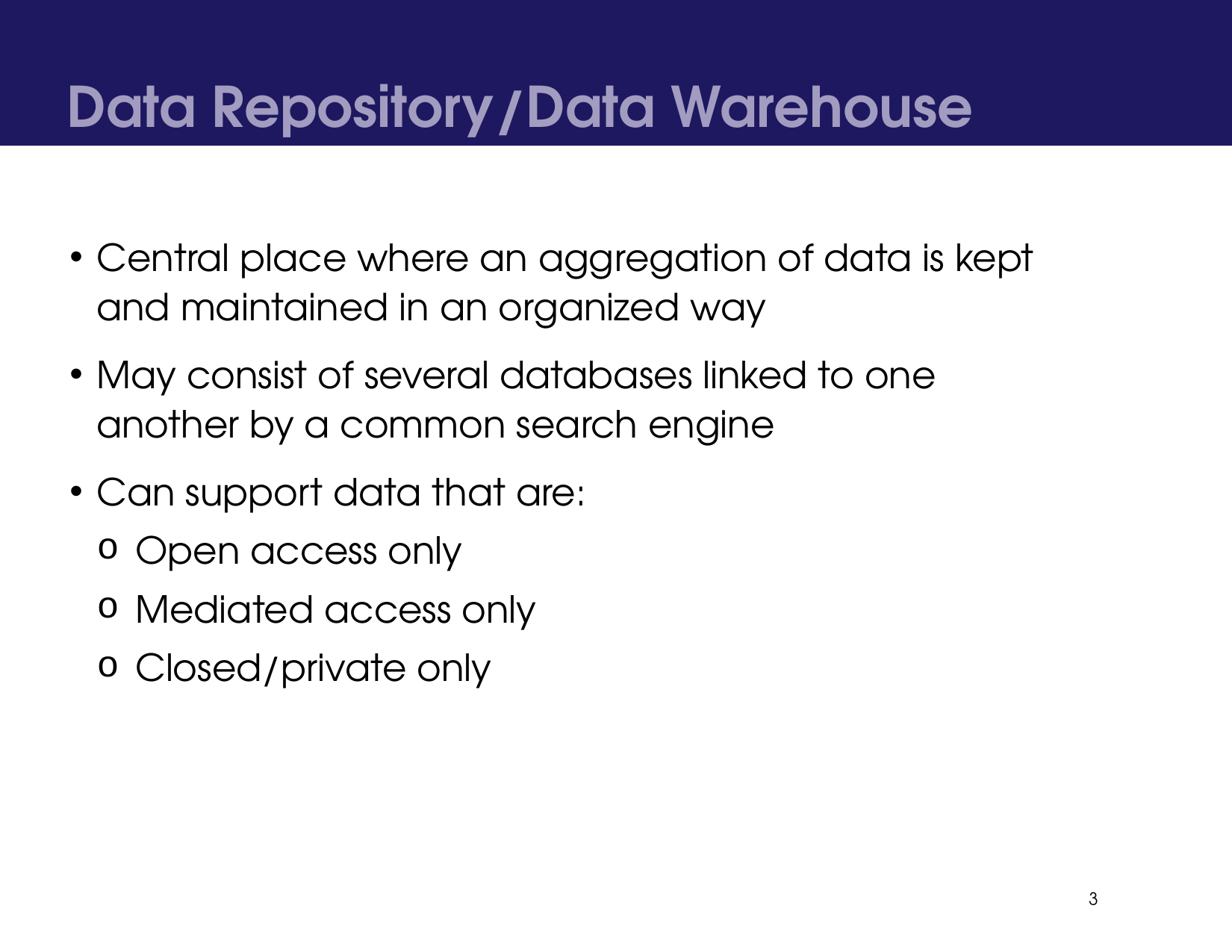

# Data Repository/Data Warehouse
Central place where an aggregation of data is kept and maintained in an organized way
May consist of several databases linked to one another by a common search engine
Can support data that are:
 Open access only
 Mediated access only
 Closed/private only

3